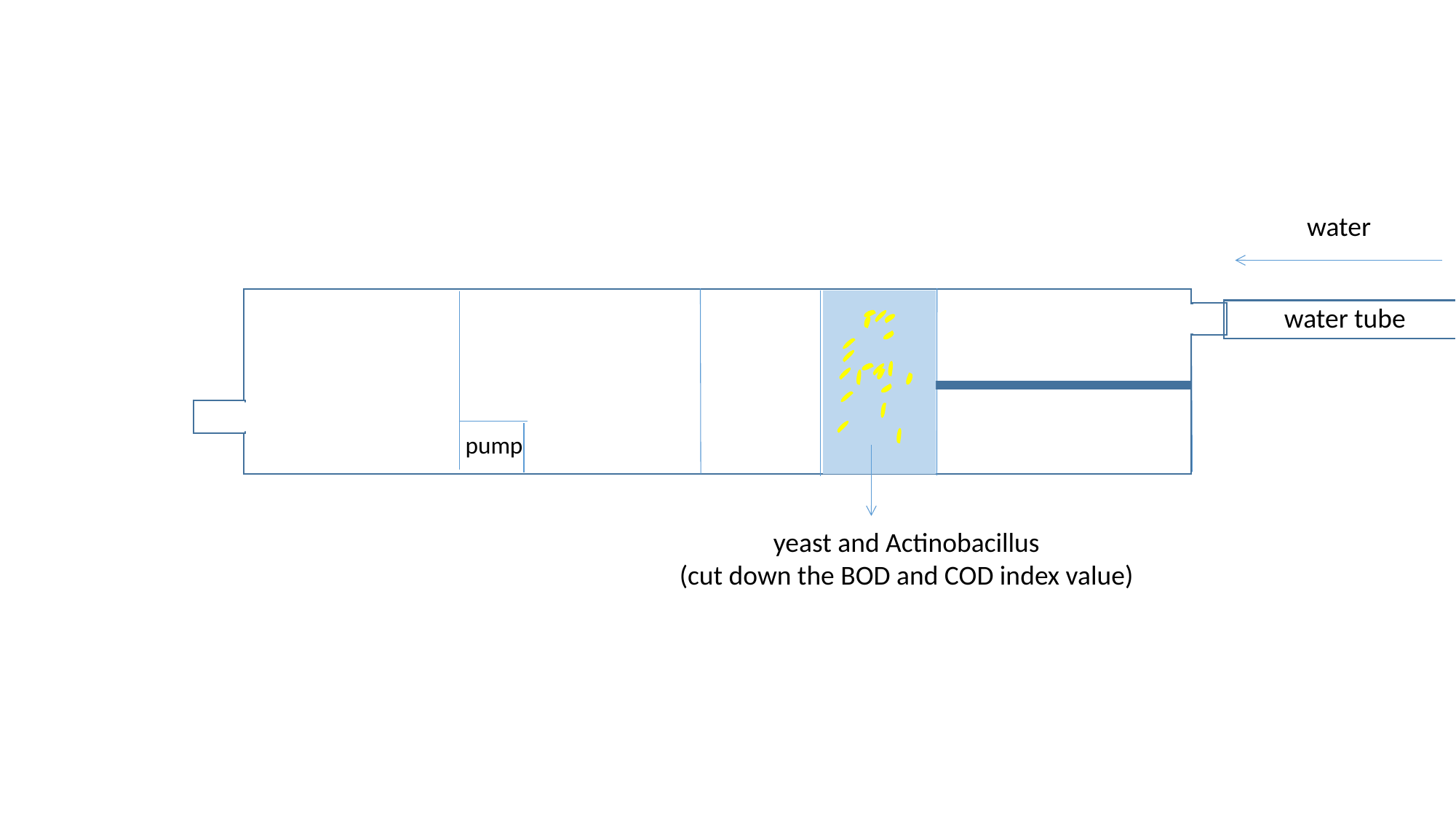

water

1
4
3

2

water tube

 pump
yeast and Actinobacillus
(cut down the BOD and COD index value)